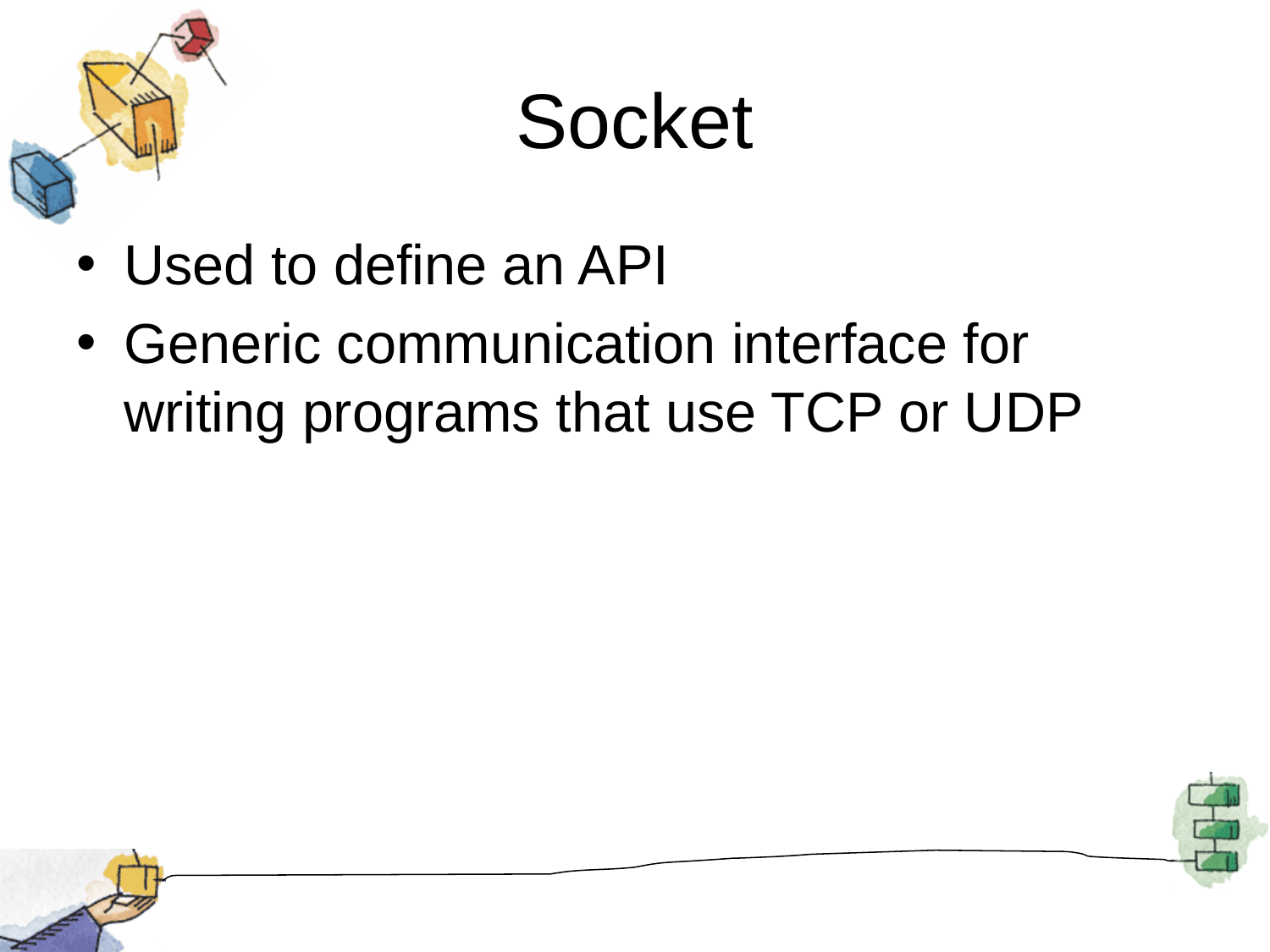

# Socket
Used to define an API
Generic communication interface for writing programs that use TCP or UDP